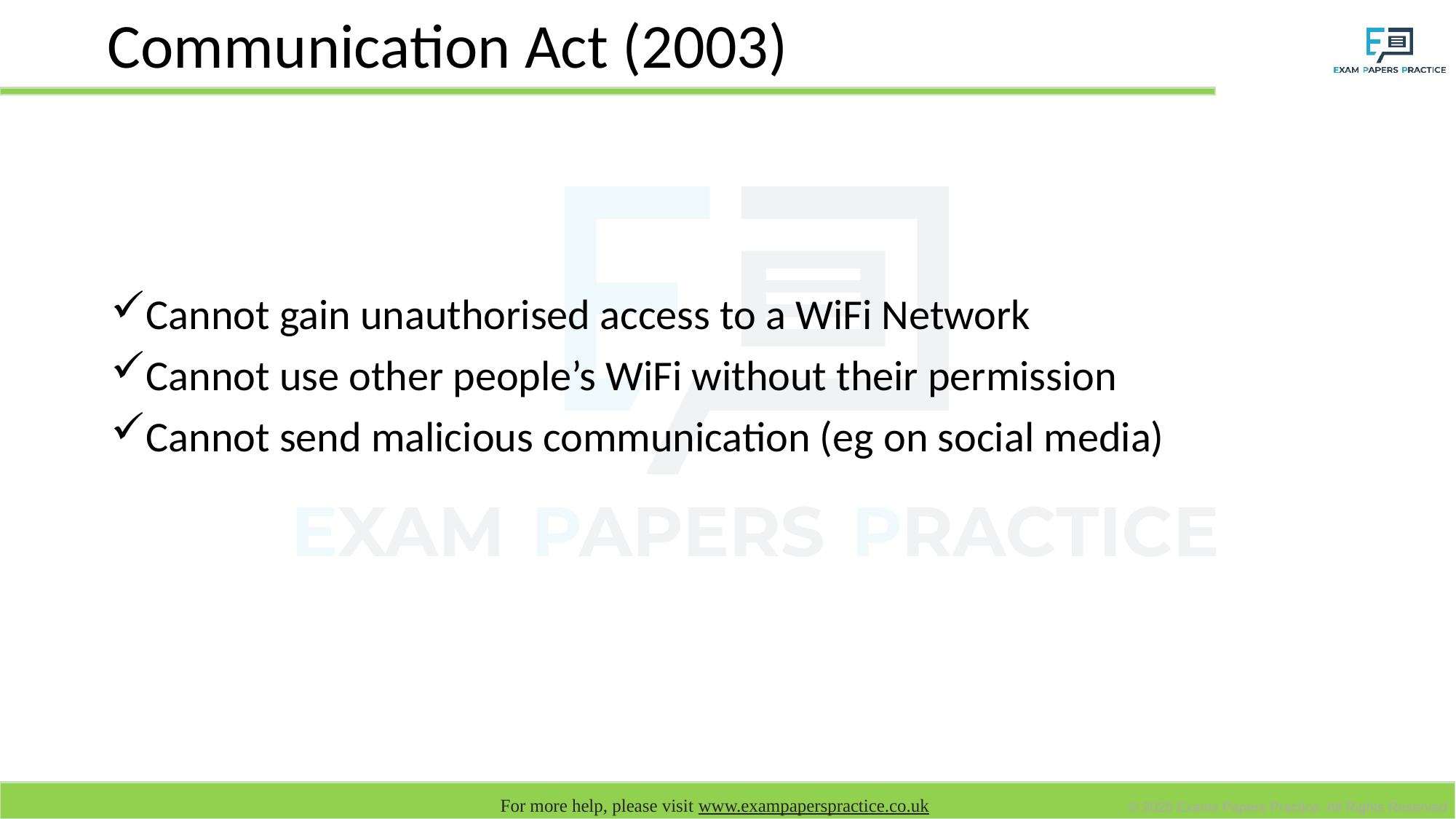

# Communication Act (2003)

Cannot gain unauthorised access to a WiFi Network
Cannot use other people’s WiFi without their permission
Cannot send malicious communication (eg on social media)